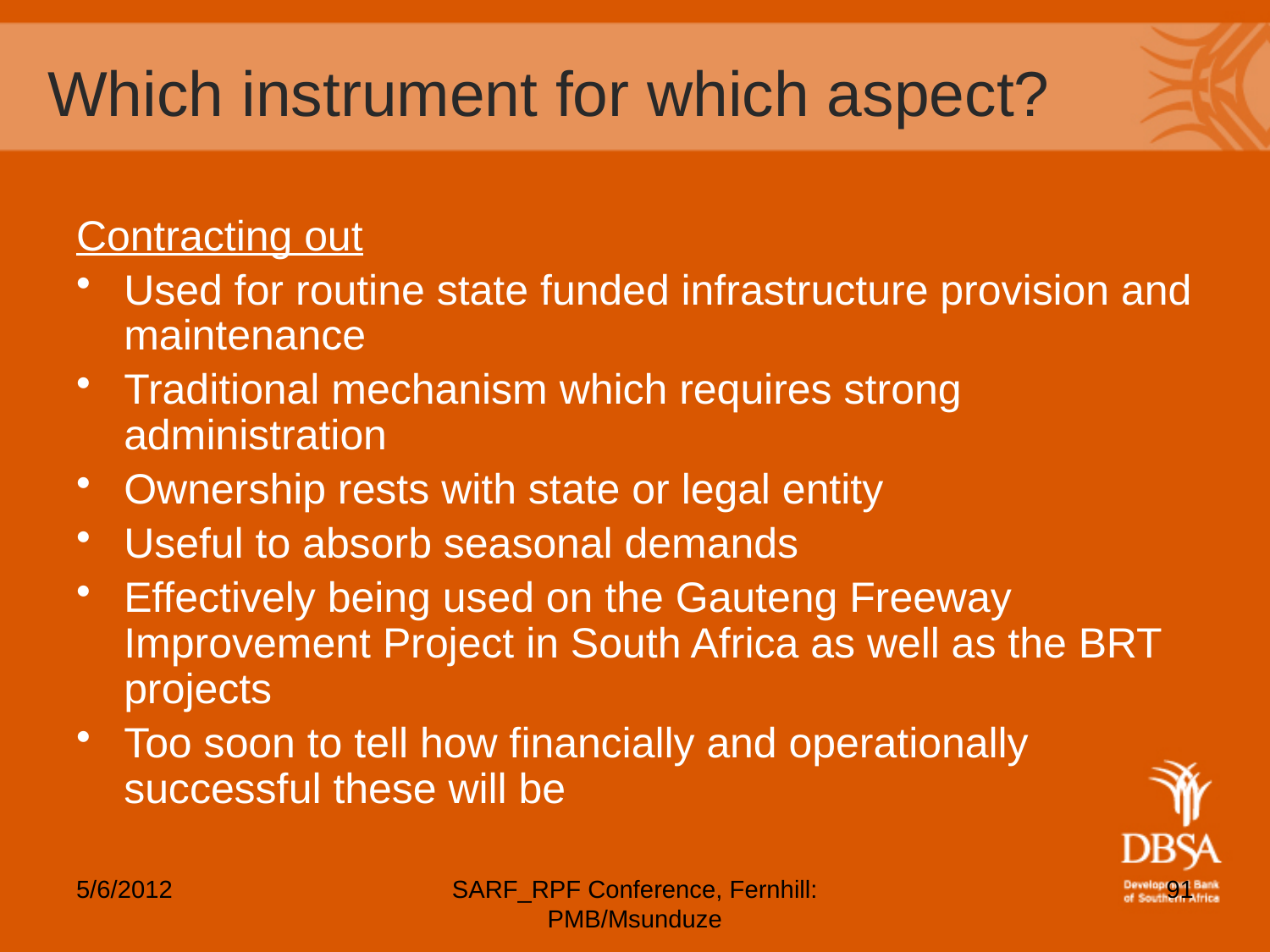

# Which instrument for which aspect?
Contracting out
Used for routine state funded infrastructure provision and maintenance
Traditional mechanism which requires strong administration
Ownership rests with state or legal entity
Useful to absorb seasonal demands
Effectively being used on the Gauteng Freeway Improvement Project in South Africa as well as the BRT projects
Too soon to tell how financially and operationally successful these will be
5/6/2012
SARF_RPF Conference, Fernhill: PMB/Msunduze
91